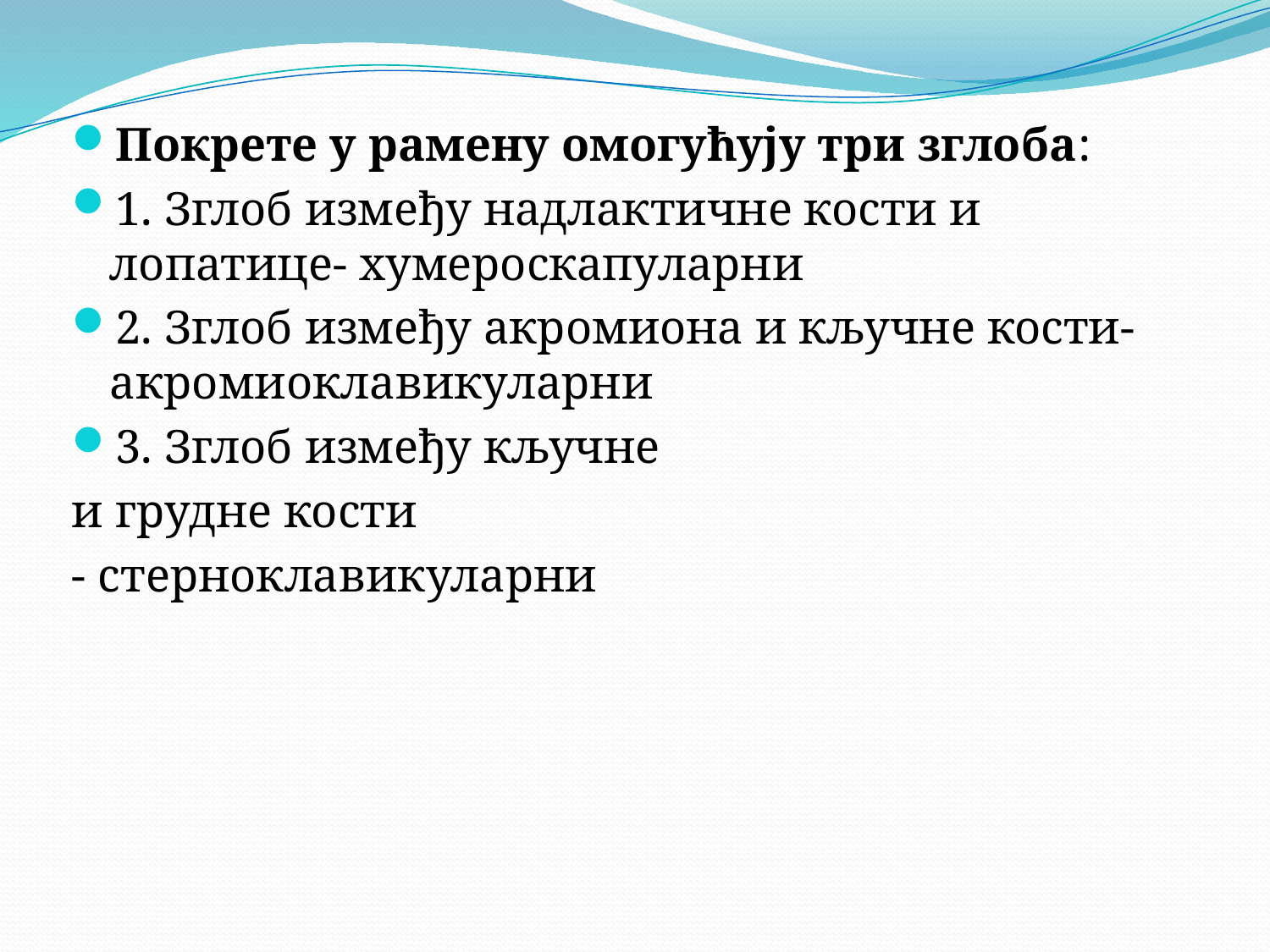

Покрете у рамену омогућују три зглоба:
1. Зглоб између надлактичне кости и лопатице- хумероскапуларни
2. Зглоб између акромиона и кључне кости- акромиоклавикуларни
3. Зглоб између кључне
и грудне кости
- стерноклавикуларни